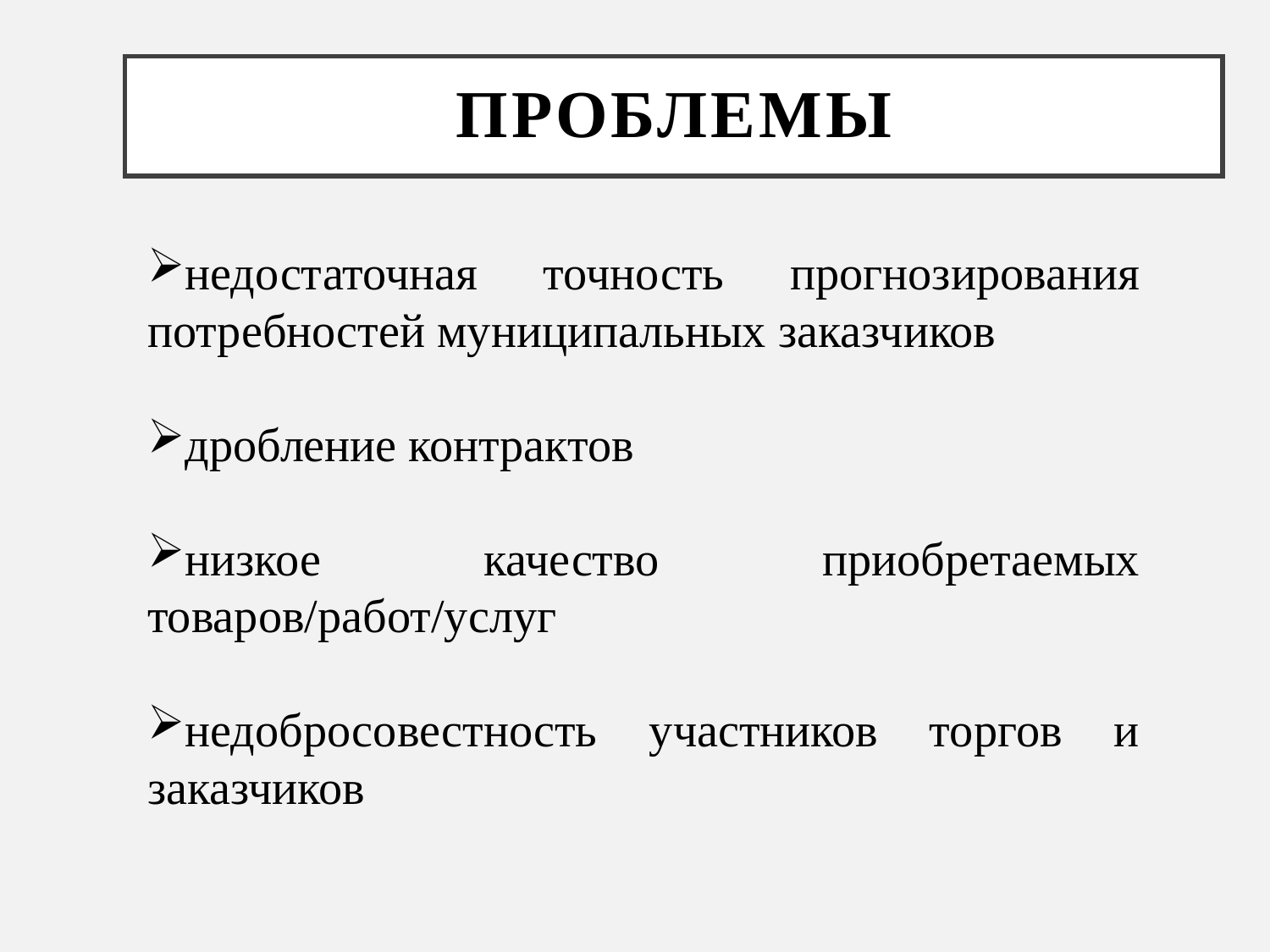

# проблемы
недостаточная точность прогнозирования потребностей муниципальных заказчиков

дробление контрактов

низкое качество приобретаемых товаров/работ/услуг

недобросовестность участников торгов и заказчиков